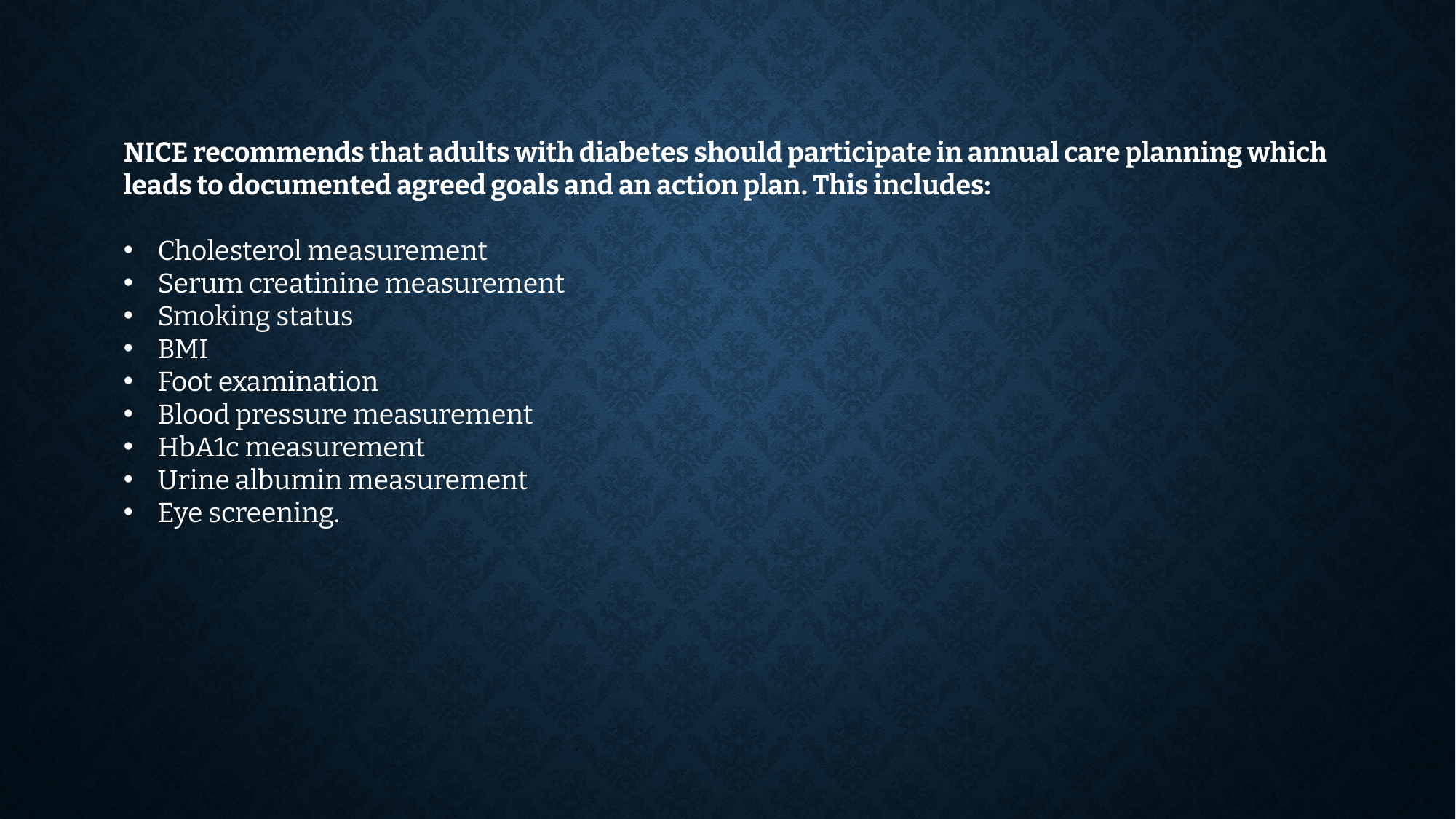

NICE recommends that adults with diabetes should participate in annual care planning which leads to documented agreed goals and an action plan. This includes:

Cholesterol measurement
Serum creatinine measurement
Smoking status
BMI
Foot examination
Blood pressure measurement
HbA1c measurement
Urine albumin measurement
Eye screening.